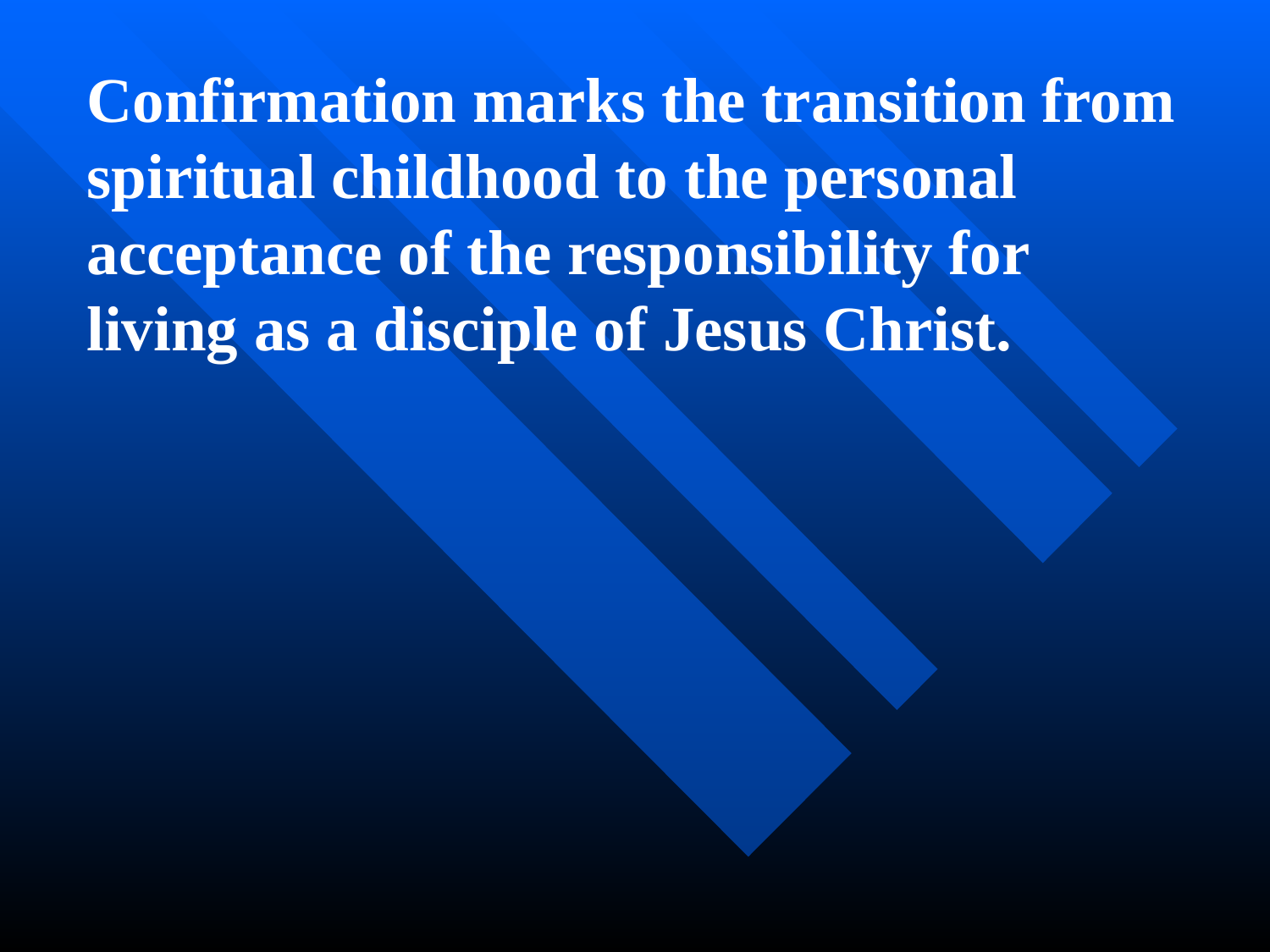

Confirmation marks the transition from spiritual childhood to the personal acceptance of the responsibility for living as a disciple of Jesus Christ.